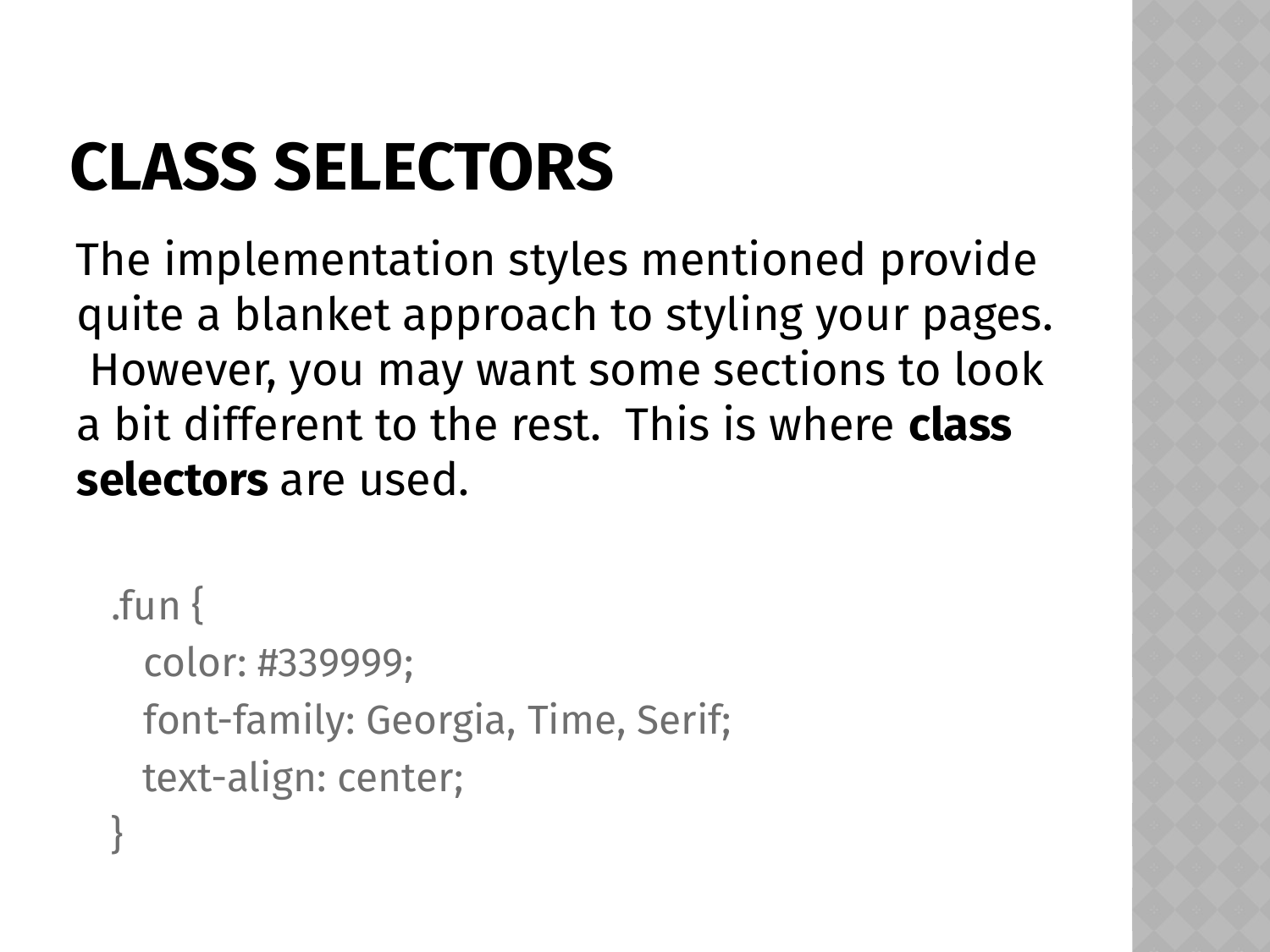

# Class selectors
The implementation styles mentioned provide quite a blanket approach to styling your pages.  However, you may want some sections to look a bit different to the rest.  This is where class selectors are used.

	.fun {
	   color: #339999;
	   font-family: Georgia, Time, Serif;
   text-align: center;
}